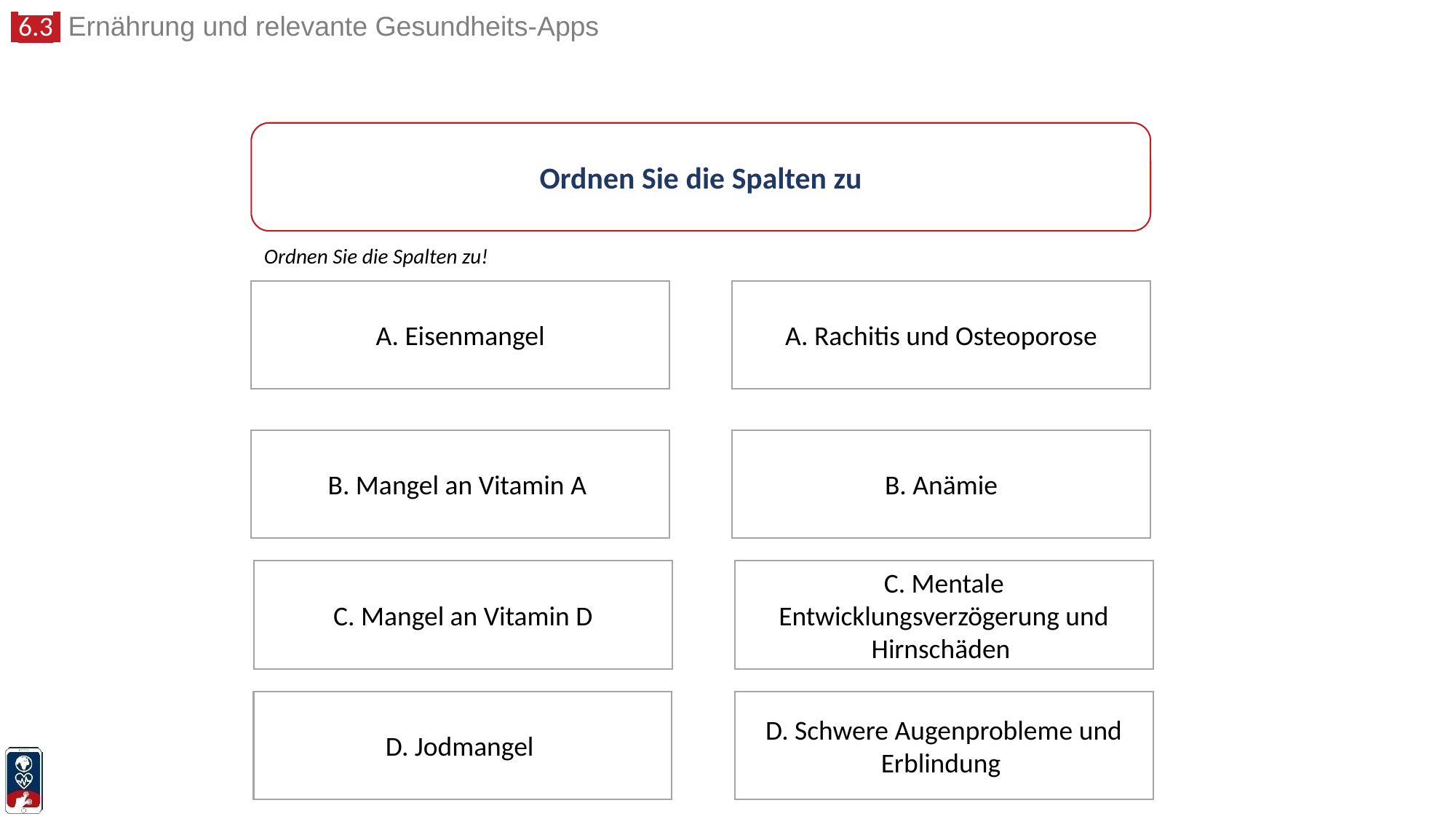

Ordnen Sie die Spalten zu
Ordnen Sie die Spalten zu!
A. Rachitis und Osteoporose
A. Eisenmangel
B. Anämie
B. Mangel an Vitamin A
C. Mentale Entwicklungsverzögerung und Hirnschäden
C. Mangel an Vitamin D
D. Jodmangel
D. Schwere Augenprobleme und Erblindung